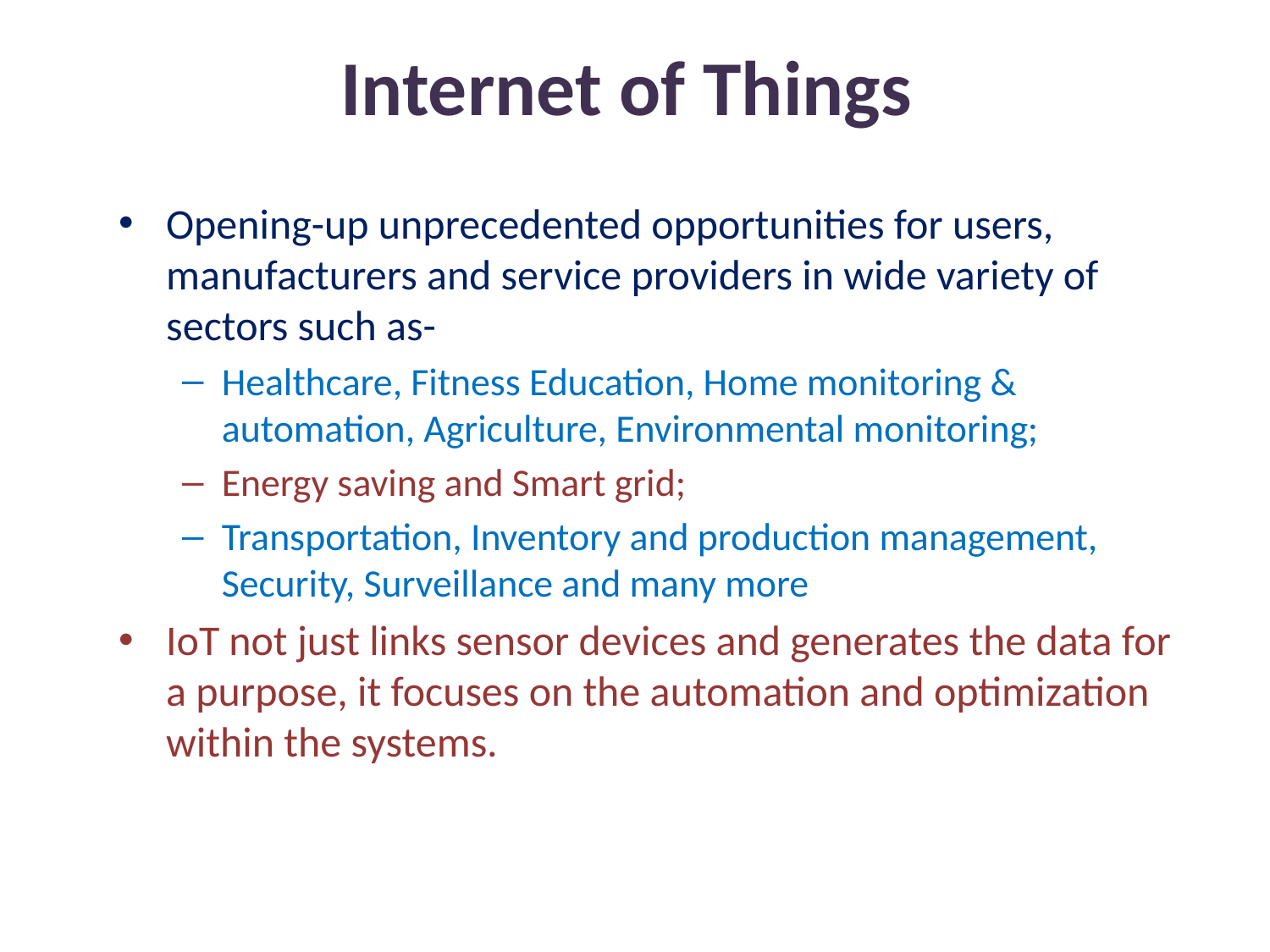

# Internet of Things
Opening-up unprecedented opportunities for users, manufacturers and service providers in wide variety of sectors such as-
Healthcare, Fitness Education, Home monitoring & automation, Agriculture, Environmental monitoring;
Energy saving and Smart grid;
Transportation, Inventory and production management, Security, Surveillance and many more
IoT not just links sensor devices and generates the data for a purpose, it focuses on the automation and optimization within the systems.